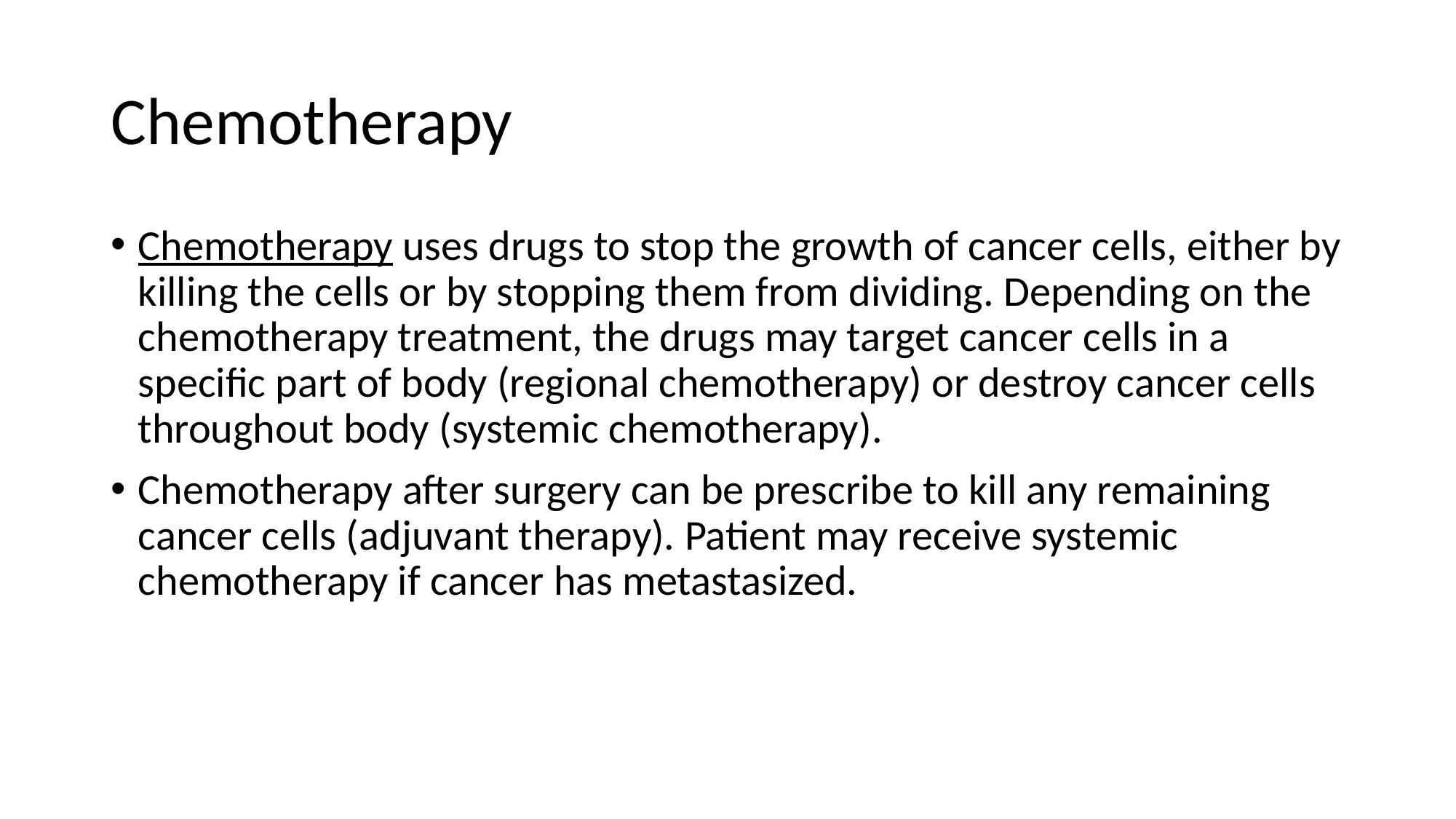

# Chemotherapy
Chemotherapy uses drugs to stop the growth of cancer cells, either by killing the cells or by stopping them from dividing. Depending on the chemotherapy treatment, the drugs may target cancer cells in a specific part of body (regional chemotherapy) or destroy cancer cells throughout body (systemic chemotherapy).
Chemotherapy after surgery can be prescribe to kill any remaining cancer cells (adjuvant therapy). Patient may receive systemic chemotherapy if cancer has metastasized.